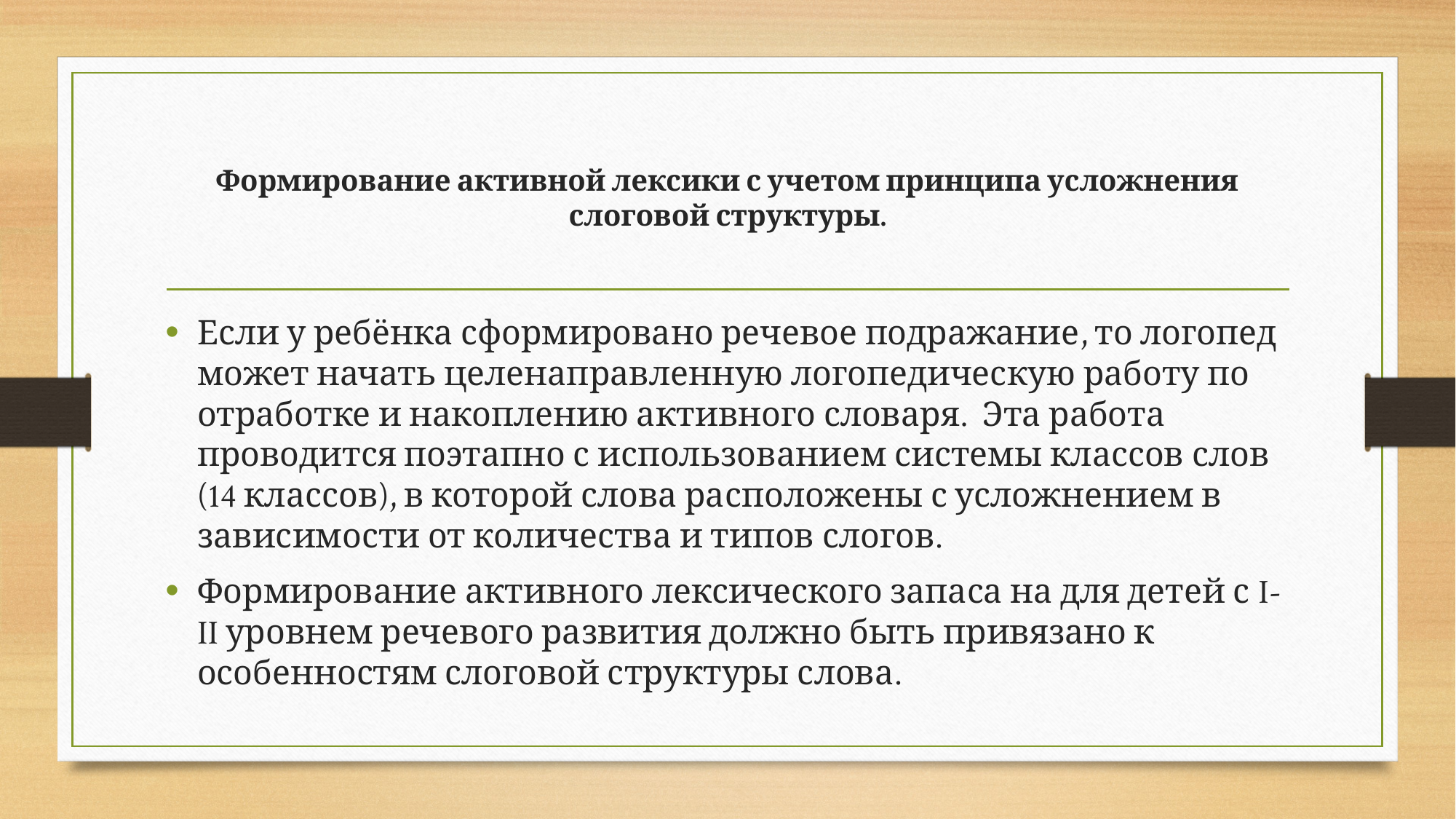

# Формирование активной лексики с учетом принципа усложнения слоговой структуры.
Если у ребёнка сформировано речевое подражание, то логопед может начать целенаправленную логопедическую работу по отработке и накоплению активного словаря.  Эта работа проводится поэтапно с использованием системы классов слов (14 классов), в которой слова расположены с усложнением в зависимости от количества и типов слогов.
Формирование активного лексического запаса на для детей с I-II уровнем речевого развития должно быть привязано к особенностям слоговой структуры слова.